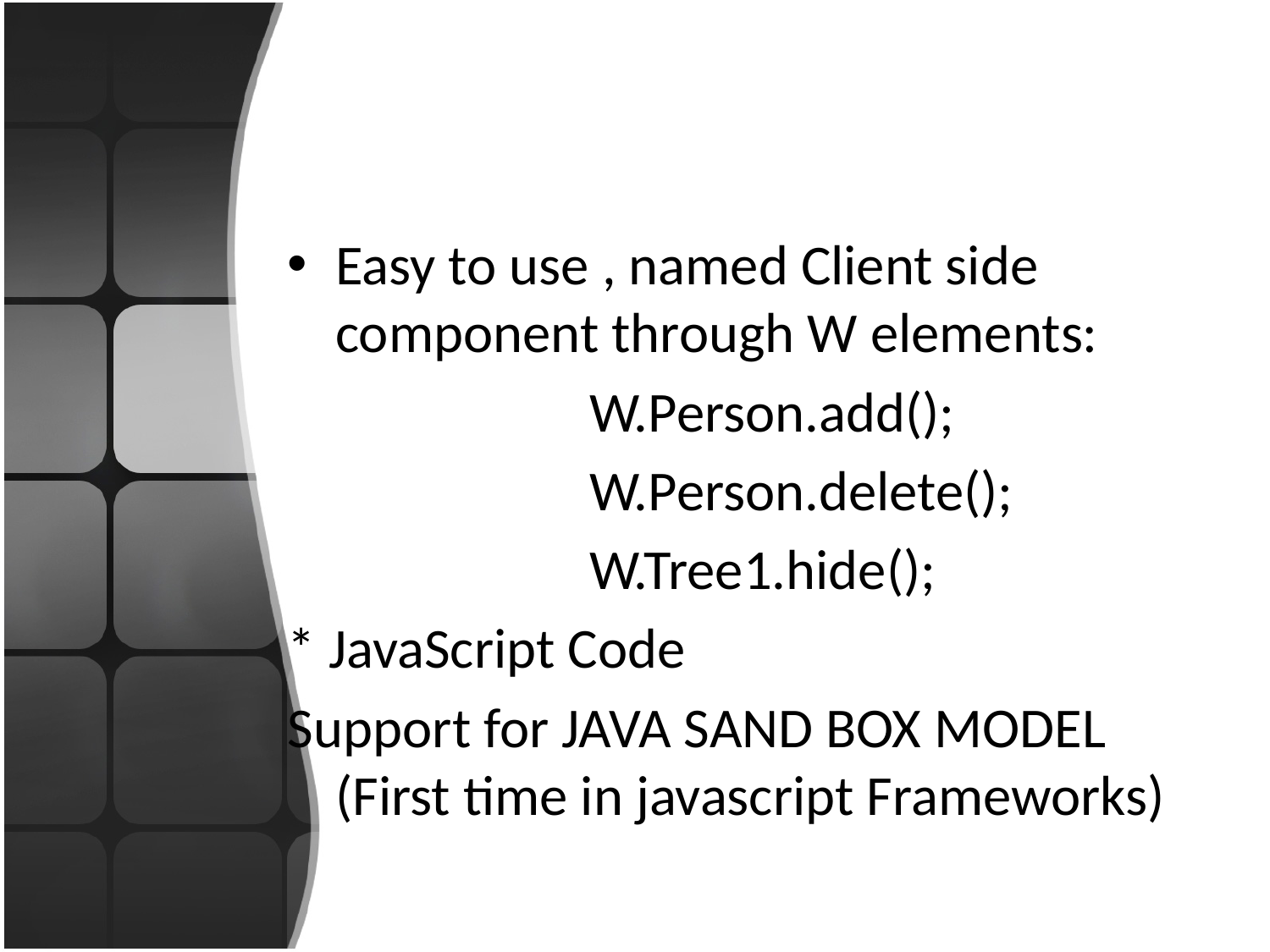

#
Easy to use , named Client side component through W elements:
			W.Person.add();
			W.Person.delete();
			W.Tree1.hide();
* JavaScript Code
Support for JAVA SAND BOX MODEL (First time in javascript Frameworks)